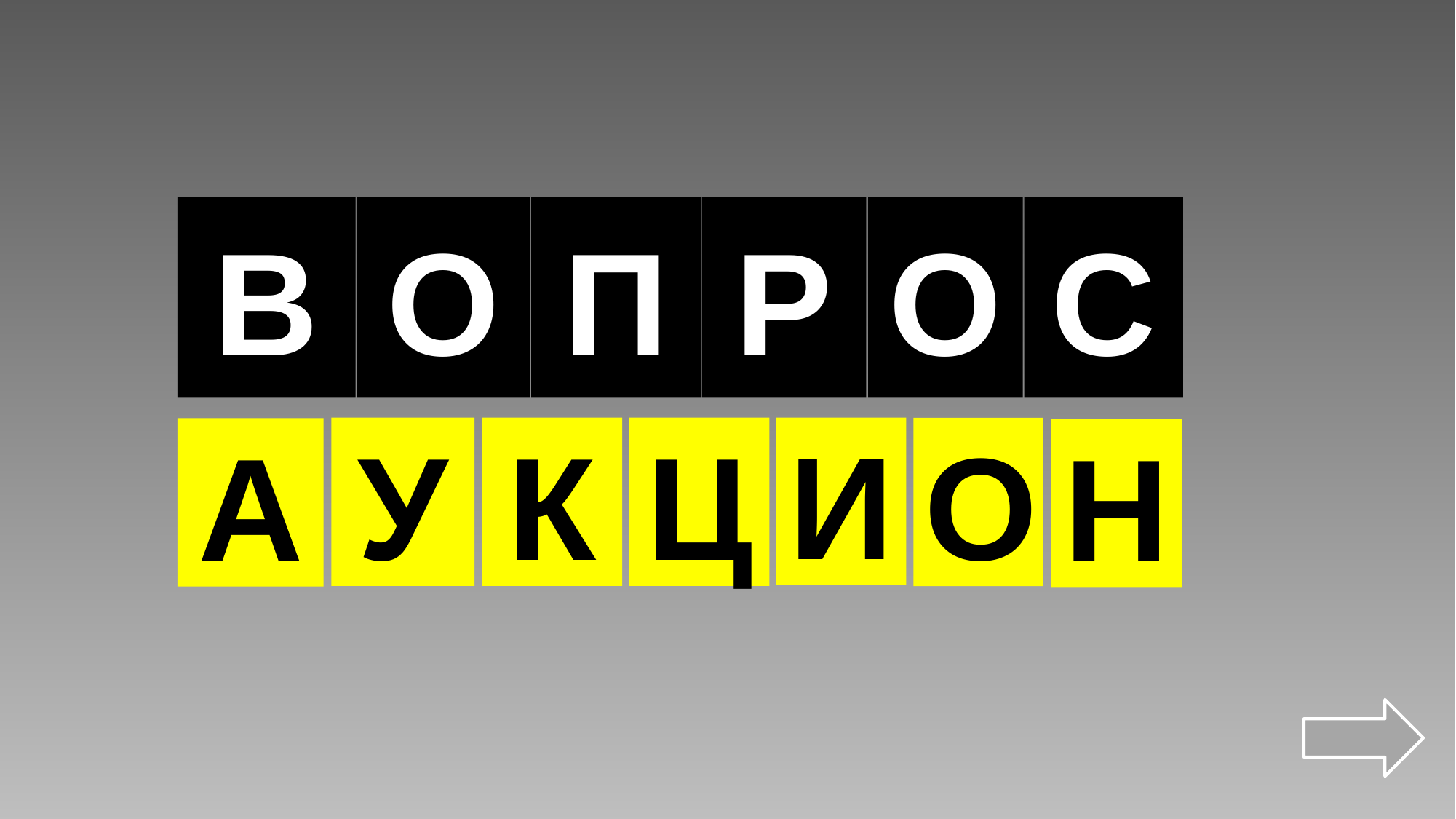

С
В
О
П
Р
О
У
К
Ц
И
О
А
Н